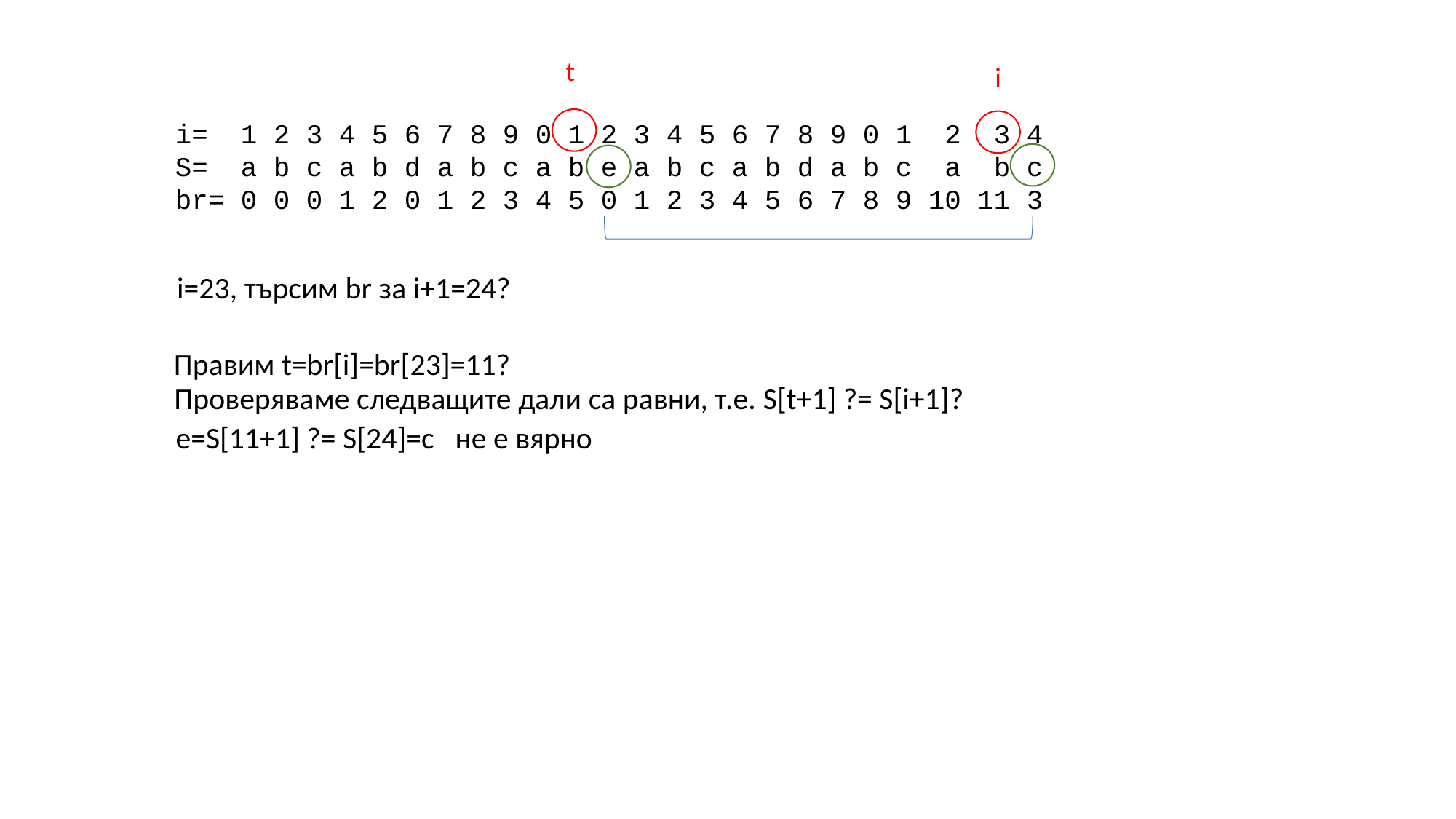

t
i

i=  1 2 3 4 5 6 7 8 9 0 1 2 3 4 5 6 7 8 9 0 1  2  3 4
S=  a b c a b d a b c a b e a b c a b d a b c  a  b c
br= 0 0 0 1 2 0 1 2 3 4 5 0 1 2 3 4 5 6 7 8 9 10 11 3

i=23, търсим br за i+1=24?
Правим t=br[i]=br[23]=11?
Проверяваме следващите дали са равни, т.е. S[t+1] ?= S[i+1]?
е=S[11+1] ?= S[24]=c   не е вярно